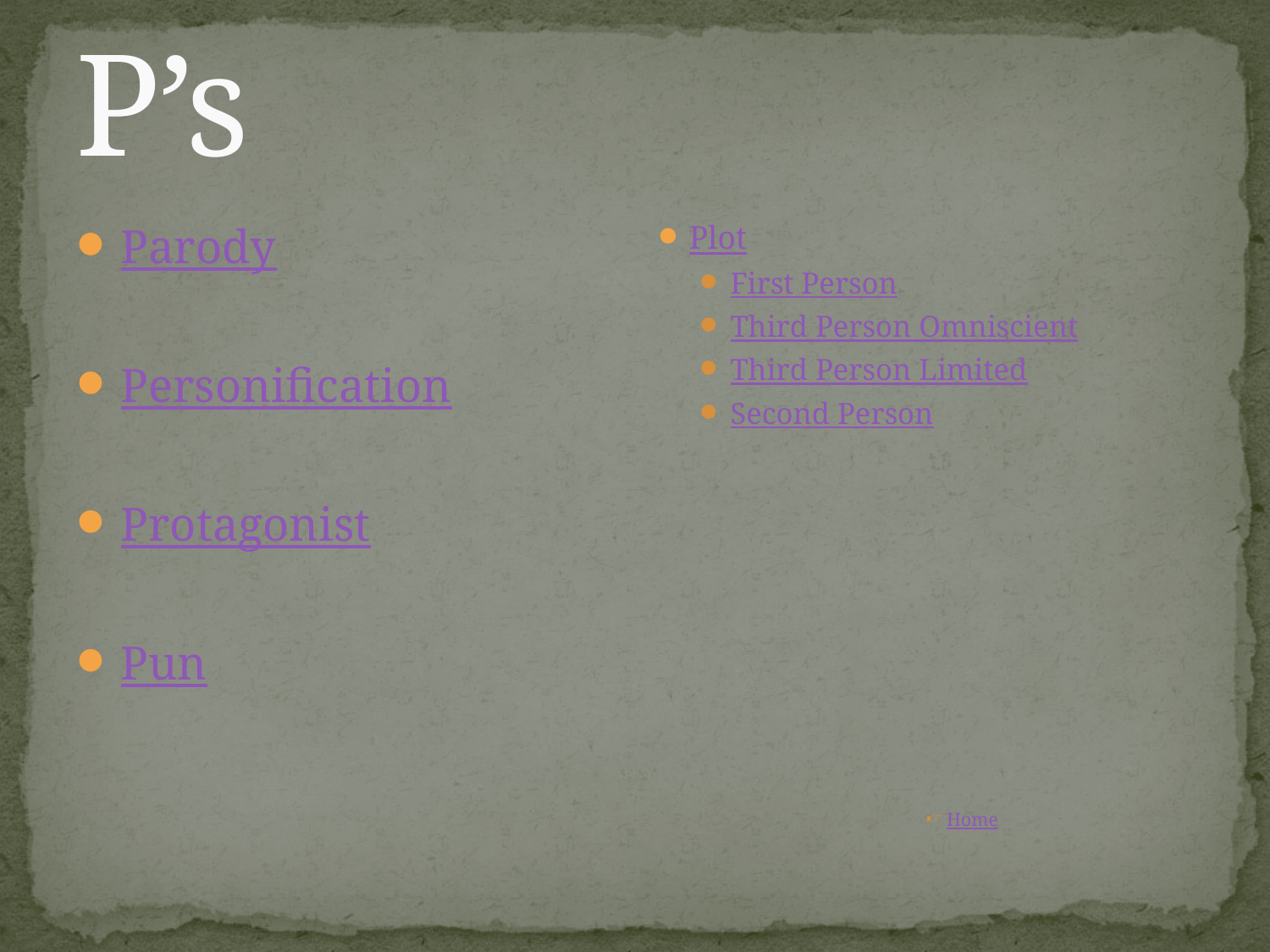

# P’s
Parody

Personification

Protagonist

Pun
Plot
First Person
Third Person Omniscient
Third Person Limited
Second Person

Home